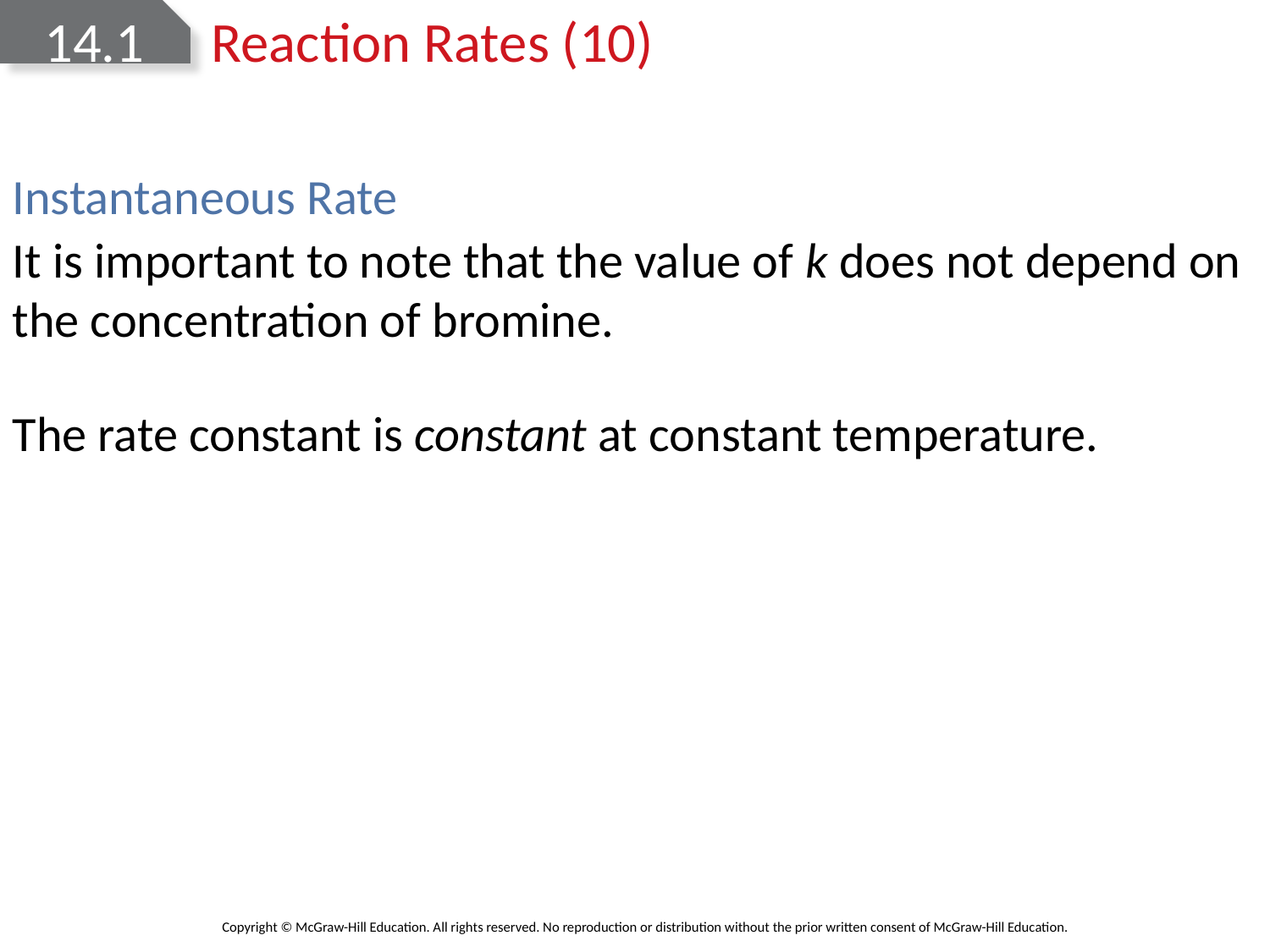

# 14.1 Reaction Rates (10)
Instantaneous Rate
It is important to note that the value of k does not depend on the concentration of bromine.
The rate constant is constant at constant temperature.